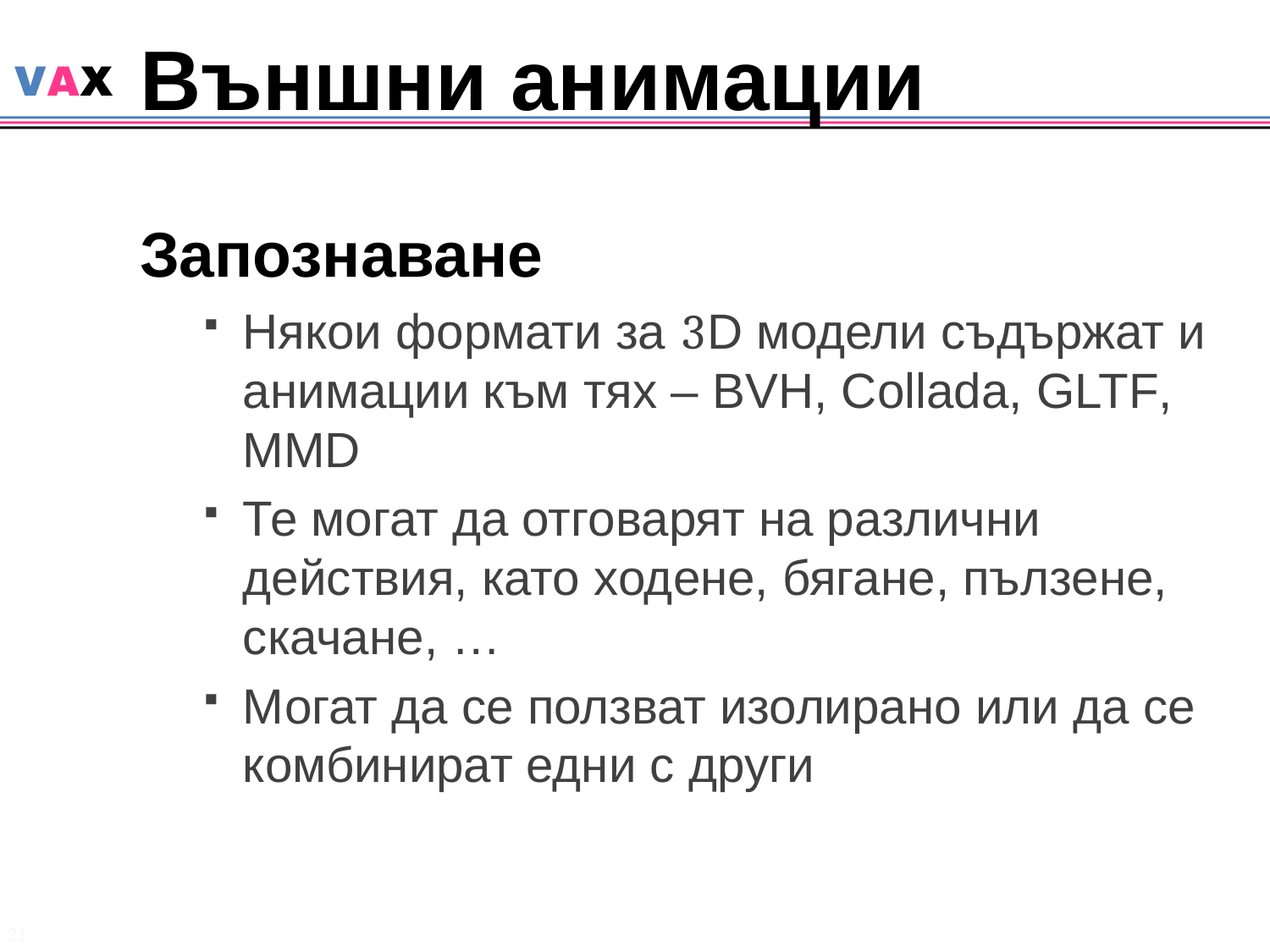

# Външни анимации
Запознаване
Някои формати за 3D модели съдържат и анимации към тях – BVH, Collada, GLTF, MMD
Те могат да отговарят на различни действия, като ходене, бягане, пълзене, скачане, …
Могат да се ползват изолирано или да се комбинират едни с други